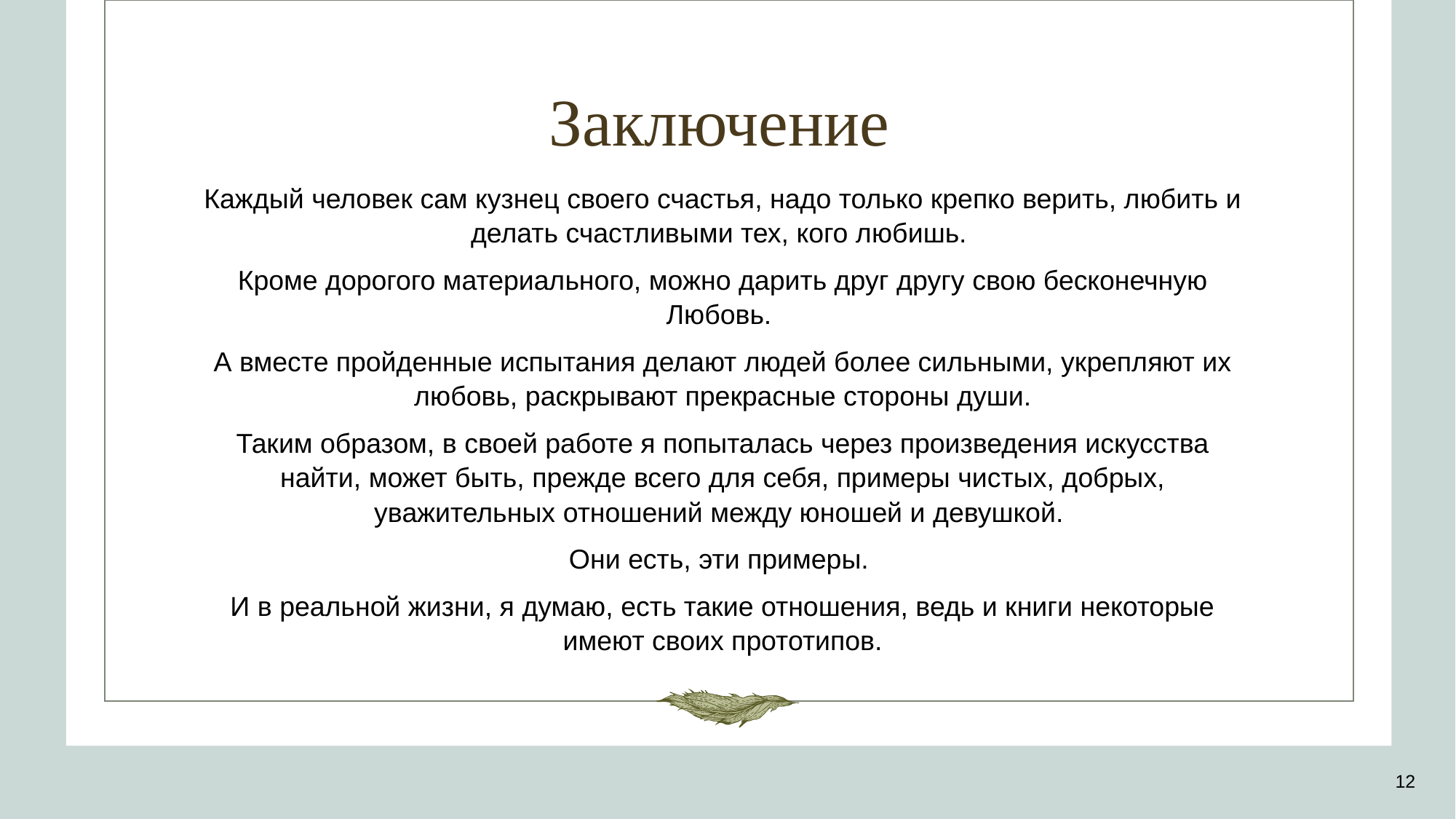

# Заключение
Каждый человек сам кузнец своего счастья, надо только крепко верить, любить и делать счастливыми тех, кого любишь.
Кроме дорогого материального, можно дарить друг другу свою бесконечную Любовь.
А вместе пройденные испытания делают людей более сильными, укрепляют их любовь, раскрывают прекрасные стороны души.
Таким образом, в своей работе я попыталась через произведения искусства найти, может быть, прежде всего для себя, примеры чистых, добрых, уважительных отношений между юношей и девушкой.
Они есть, эти примеры.
И в реальной жизни, я думаю, есть такие отношения, ведь и книги некоторые имеют своих прототипов.
12